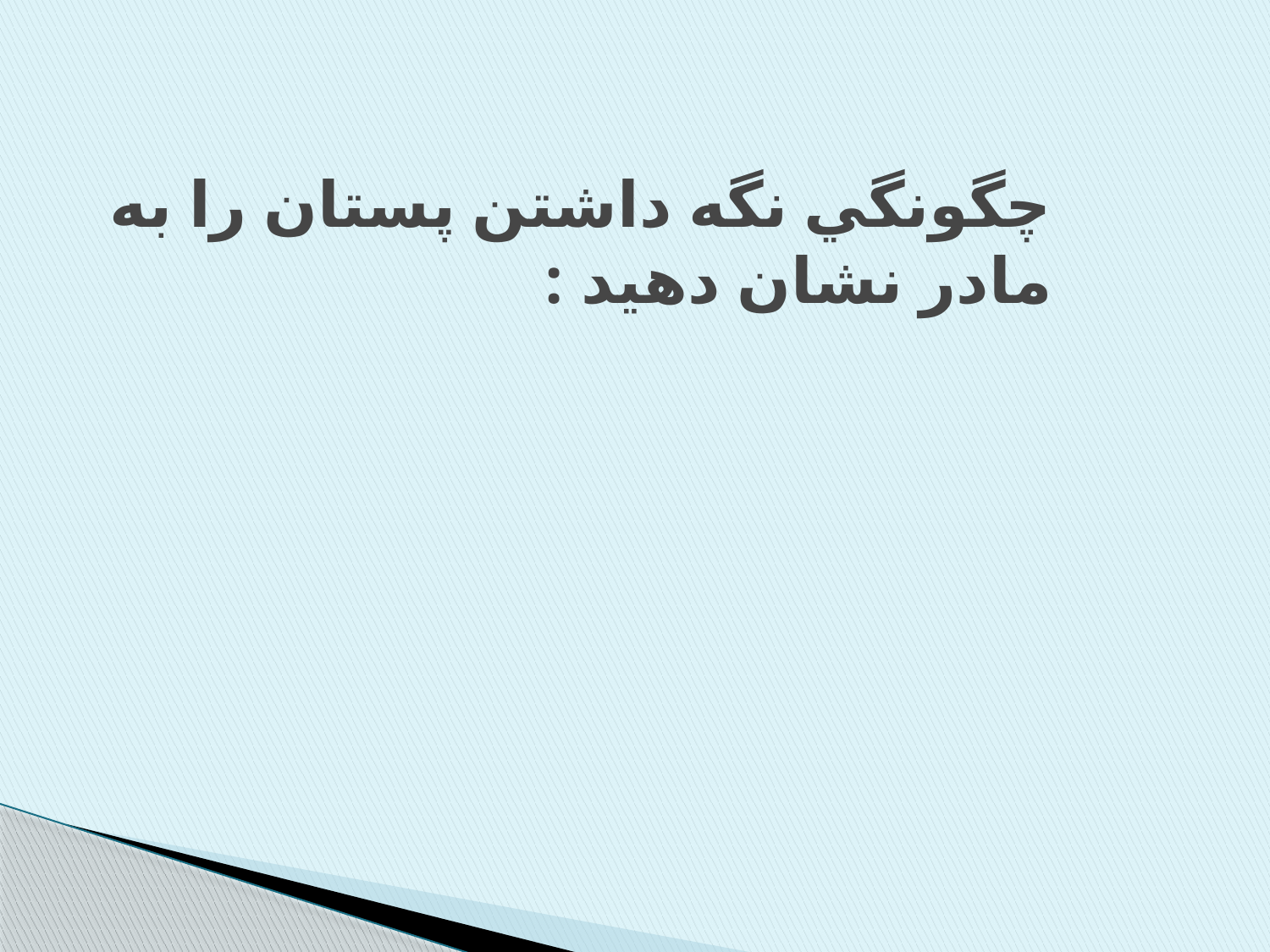

# چگونگي نگه داشتن پستان را به مادر نشان دهيد :